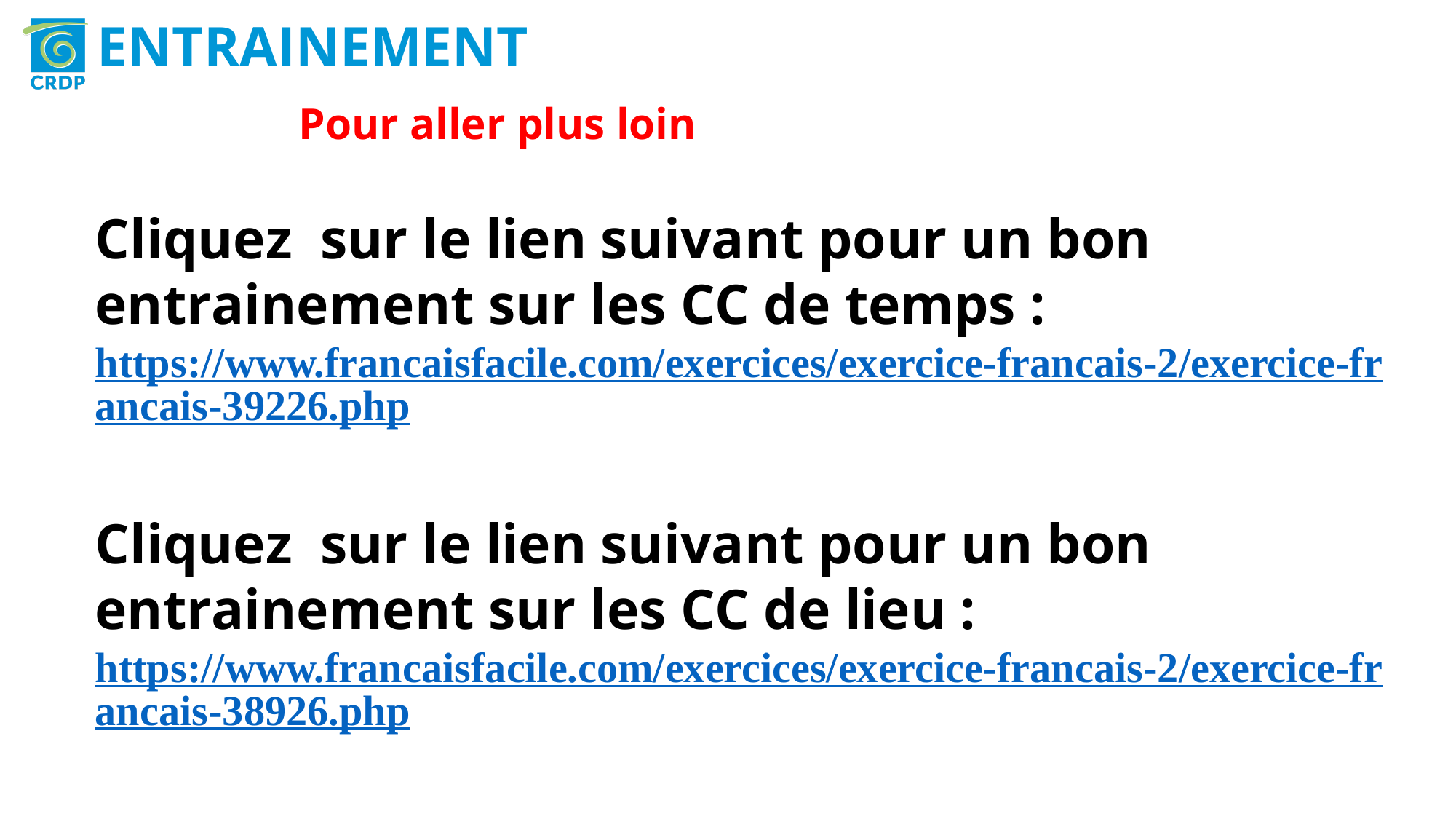

ENTRAINEMENT
Pour aller plus loin
Cliquez  sur le lien suivant pour un bon entrainement sur les CC de temps :
https://www.francaisfacile.com/exercices/exercice-francais-2/exercice-francais-39226.php

Cliquez  sur le lien suivant pour un bon entrainement sur les CC de lieu :
https://www.francaisfacile.com/exercices/exercice-francais-2/exercice-francais-38926.php